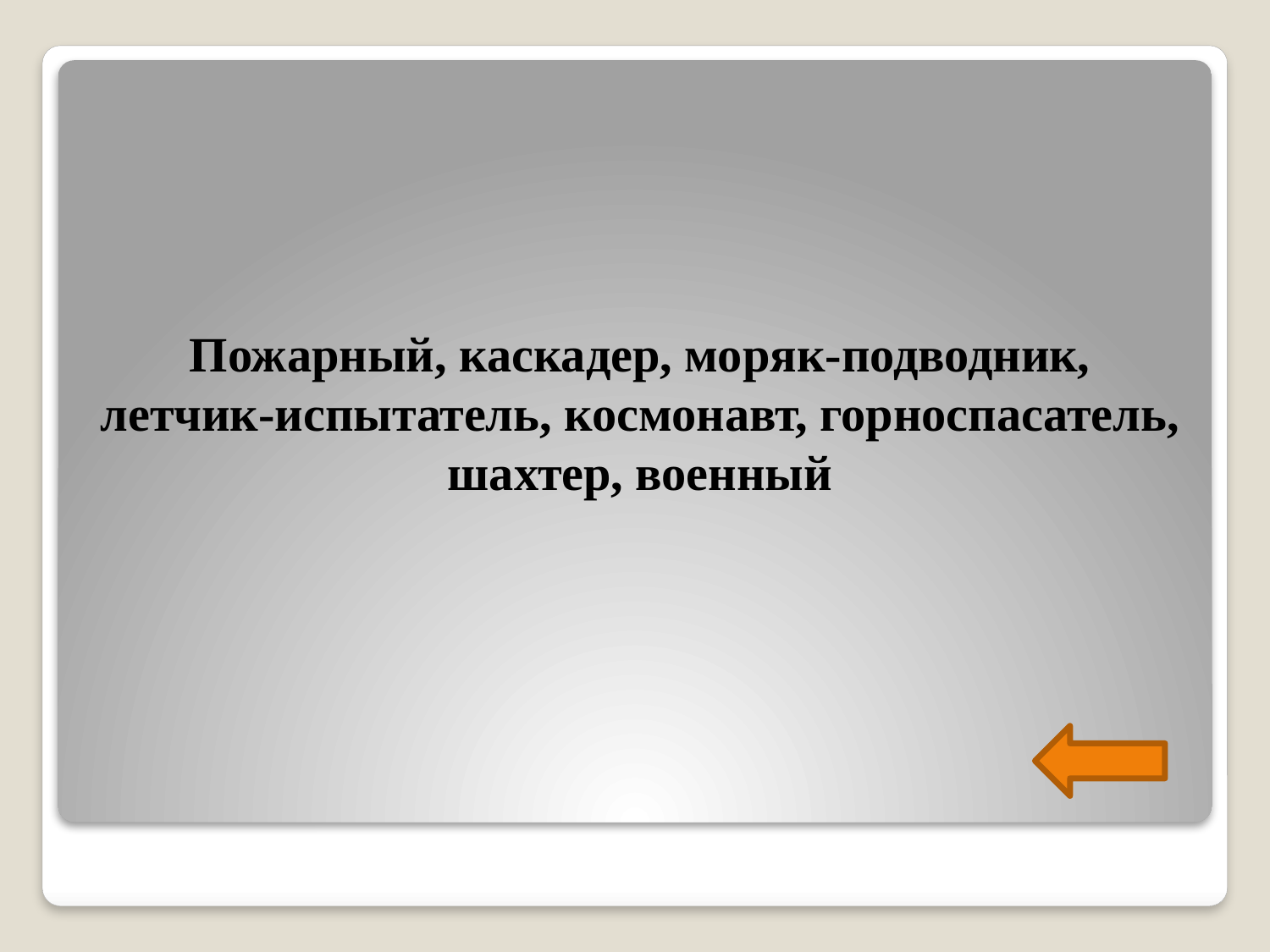

Пожарный, каскадер, моряк-подводник, летчик-испытатель, космонавт, горноспасатель, шахтер, военный